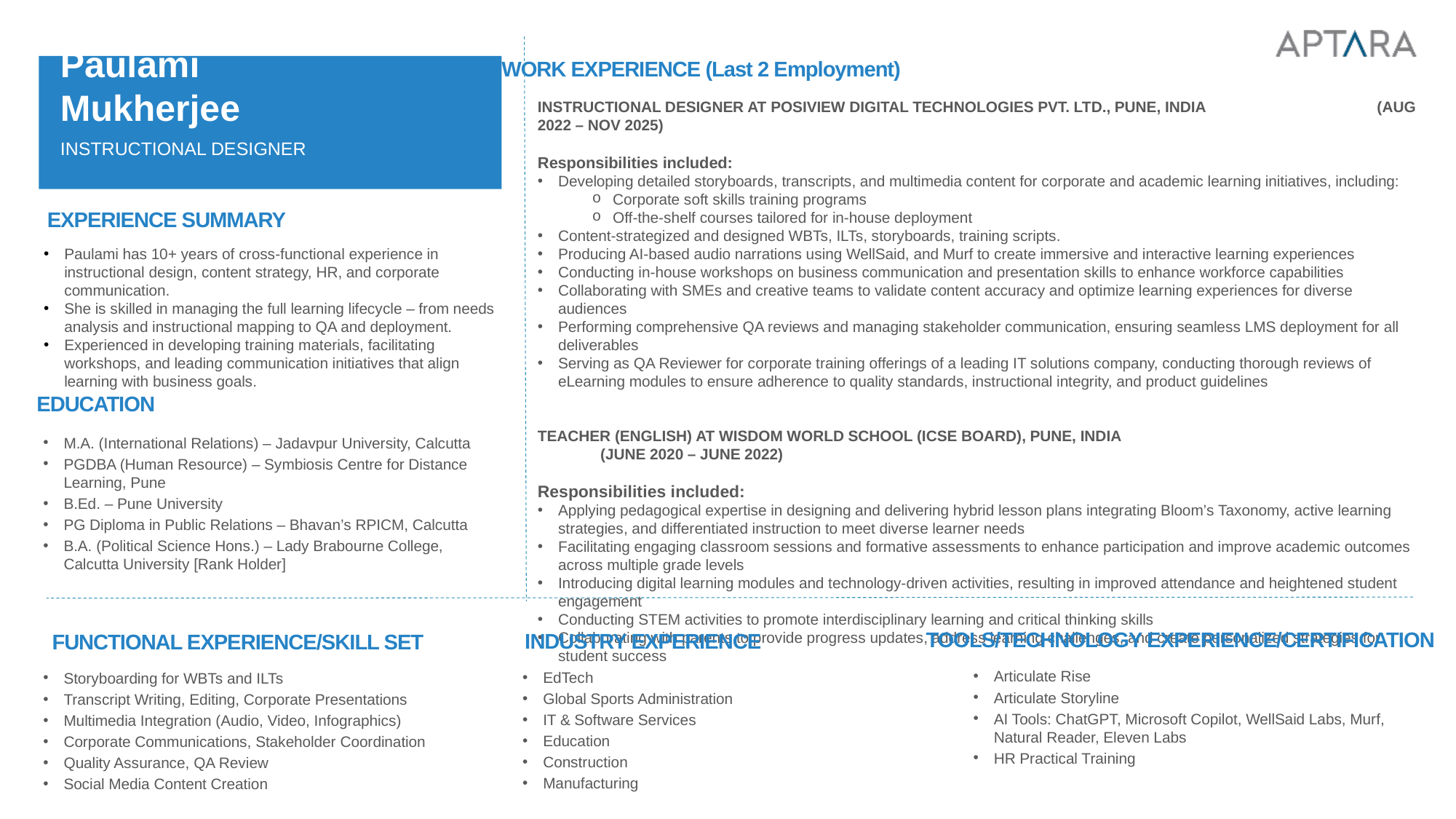

WORK EXPERIENCE (Last 2 Employment)
Paulami Mukherjee
INSTRUCTIONAL DESIGNER
INSTRUCTIONAL DESIGNER AT POSIVIEW DIGITAL TECHNOLOGIES PVT. LTD., PUNE, INDIA 	                  (AUG 2022 – NOV 2025)

Responsibilities included:
Developing detailed storyboards, transcripts, and multimedia content for corporate and academic learning initiatives, including:
Corporate soft skills training programs
Off-the-shelf courses tailored for in-house deployment
Content‑strategized and designed WBTs, ILTs, storyboards, training scripts.
Producing AI-based audio narrations using WellSaid, and Murf to create immersive and interactive learning experiences
Conducting in-house workshops on business communication and presentation skills to enhance workforce capabilities
Collaborating with SMEs and creative teams to validate content accuracy and optimize learning experiences for diverse audiences
Performing comprehensive QA reviews and managing stakeholder communication, ensuring seamless LMS deployment for all deliverables
Serving as QA Reviewer for corporate training offerings of a leading IT solutions company, conducting thorough reviews of eLearning modules to ensure adherence to quality standards, instructional integrity, and product guidelines

TEACHER (ENGLISH) AT WISDOM WORLD SCHOOL (ICSE BOARD), PUNE, INDIA 	                              	                 (JUNE 2020 – JUNE 2022)
Responsibilities included:
Applying pedagogical expertise in designing and delivering hybrid lesson plans integrating Bloom’s Taxonomy, active learning strategies, and differentiated instruction to meet diverse learner needs
Facilitating engaging classroom sessions and formative assessments to enhance participation and improve academic outcomes across multiple grade levels
Introducing digital learning modules and technology-driven activities, resulting in improved attendance and heightened student engagement
Conducting STEM activities to promote interdisciplinary learning and critical thinking skills
Collaborating with parents to provide progress updates, address learning challenges, and create personalized strategies for student success

EXPERIENCE SUMMARY
Paulami has 10+ years of cross-functional experience in instructional design, content strategy, HR, and corporate communication.
She is skilled in managing the full learning lifecycle – from needs analysis and instructional mapping to QA and deployment.
Experienced in developing training materials, facilitating workshops, and leading communication initiatives that align learning with business goals.
EDUCATION
M.A. (International Relations) – Jadavpur University, Calcutta
PGDBA (Human Resource) – Symbiosis Centre for Distance Learning, Pune
B.Ed. – Pune University
PG Diploma in Public Relations – Bhavan’s RPICM, Calcutta
B.A. (Political Science Hons.) – Lady Brabourne College, Calcutta University [Rank Holder]
TOOLS/TECHNOLOGY EXPERIENCE/CERTIFICATION
INDUSTRY EXPERIENCE
FUNCTIONAL EXPERIENCE/SKILL SET
Articulate Rise
Articulate Storyline
AI Tools: ChatGPT, Microsoft Copilot, WellSaid Labs, Murf, Natural Reader, Eleven Labs
HR Practical Training

EdTech
Global Sports Administration
IT & Software Services
Education
Construction
Manufacturing
Storyboarding for WBTs and ILTs
Transcript Writing, Editing, Corporate Presentations
Multimedia Integration (Audio, Video, Infographics)
Corporate Communications, Stakeholder Coordination
Quality Assurance, QA Review
Social Media Content Creation